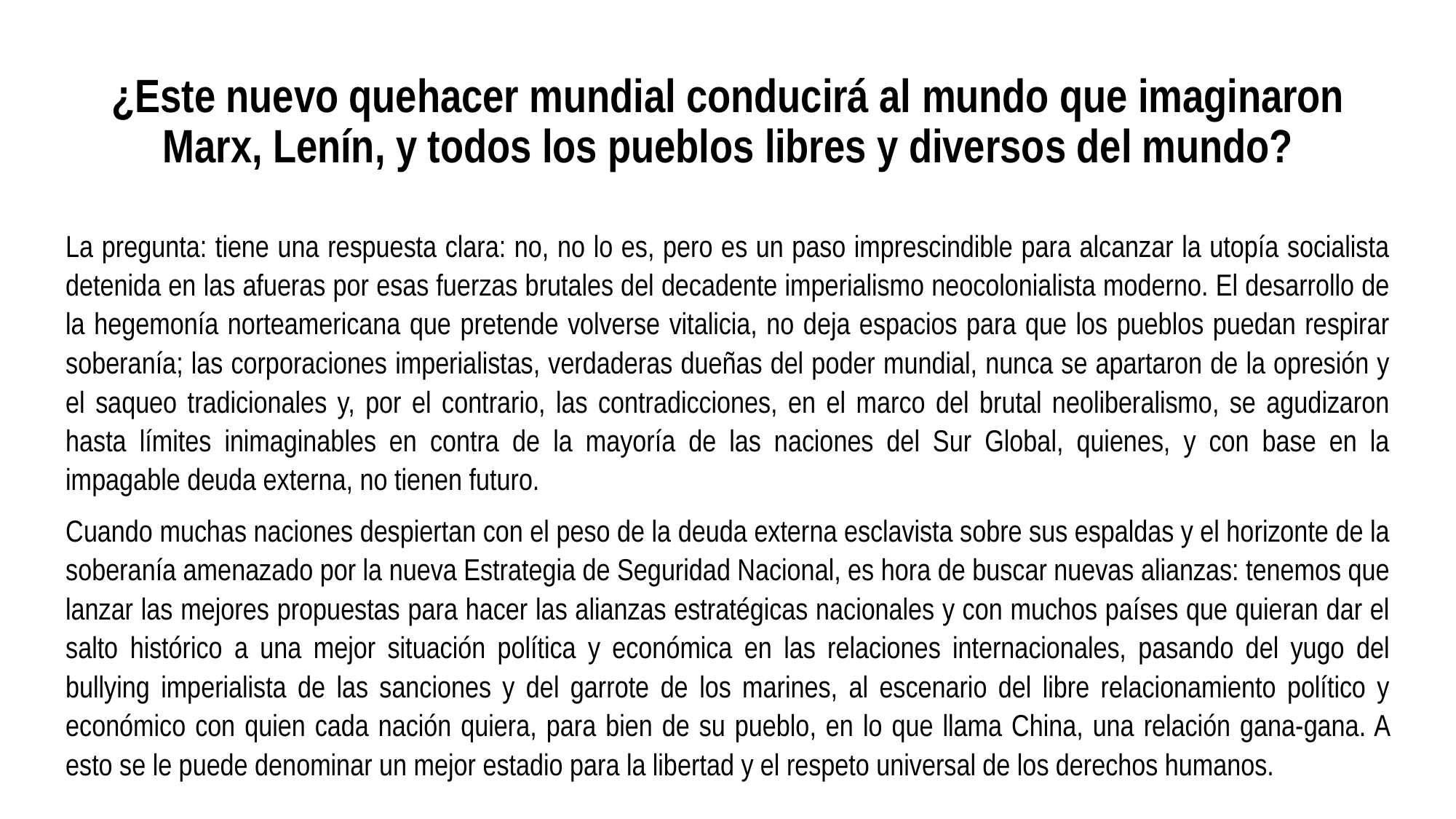

# ¿Este nuevo quehacer mundial conducirá al mundo que imaginaron Marx, Lenín, y todos los pueblos libres y diversos del mundo?
La pregunta: tiene una respuesta clara: no, no lo es, pero es un paso imprescindible para alcanzar la utopía socialista detenida en las afueras por esas fuerzas brutales del decadente imperialismo neocolonialista moderno. El desarrollo de la hegemonía norteamericana que pretende volverse vitalicia, no deja espacios para que los pueblos puedan respirar soberanía; las corporaciones imperialistas, verdaderas dueñas del poder mundial, nunca se apartaron de la opresión y el saqueo tradicionales y, por el contrario, las contradicciones, en el marco del brutal neoliberalismo, se agudizaron hasta límites inimaginables en contra de la mayoría de las naciones del Sur Global, quienes, y con base en la impagable deuda externa, no tienen futuro.
Cuando muchas naciones despiertan con el peso de la deuda externa esclavista sobre sus espaldas y el horizonte de la soberanía amenazado por la nueva Estrategia de Seguridad Nacional, es hora de buscar nuevas alianzas: tenemos que lanzar las mejores propuestas para hacer las alianzas estratégicas nacionales y con muchos países que quieran dar el salto histórico a una mejor situación política y económica en las relaciones internacionales, pasando del yugo del bullying imperialista de las sanciones y del garrote de los marines, al escenario del libre relacionamiento político y económico con quien cada nación quiera, para bien de su pueblo, en lo que llama China, una relación gana-gana. A esto se le puede denominar un mejor estadio para la libertad y el respeto universal de los derechos humanos.